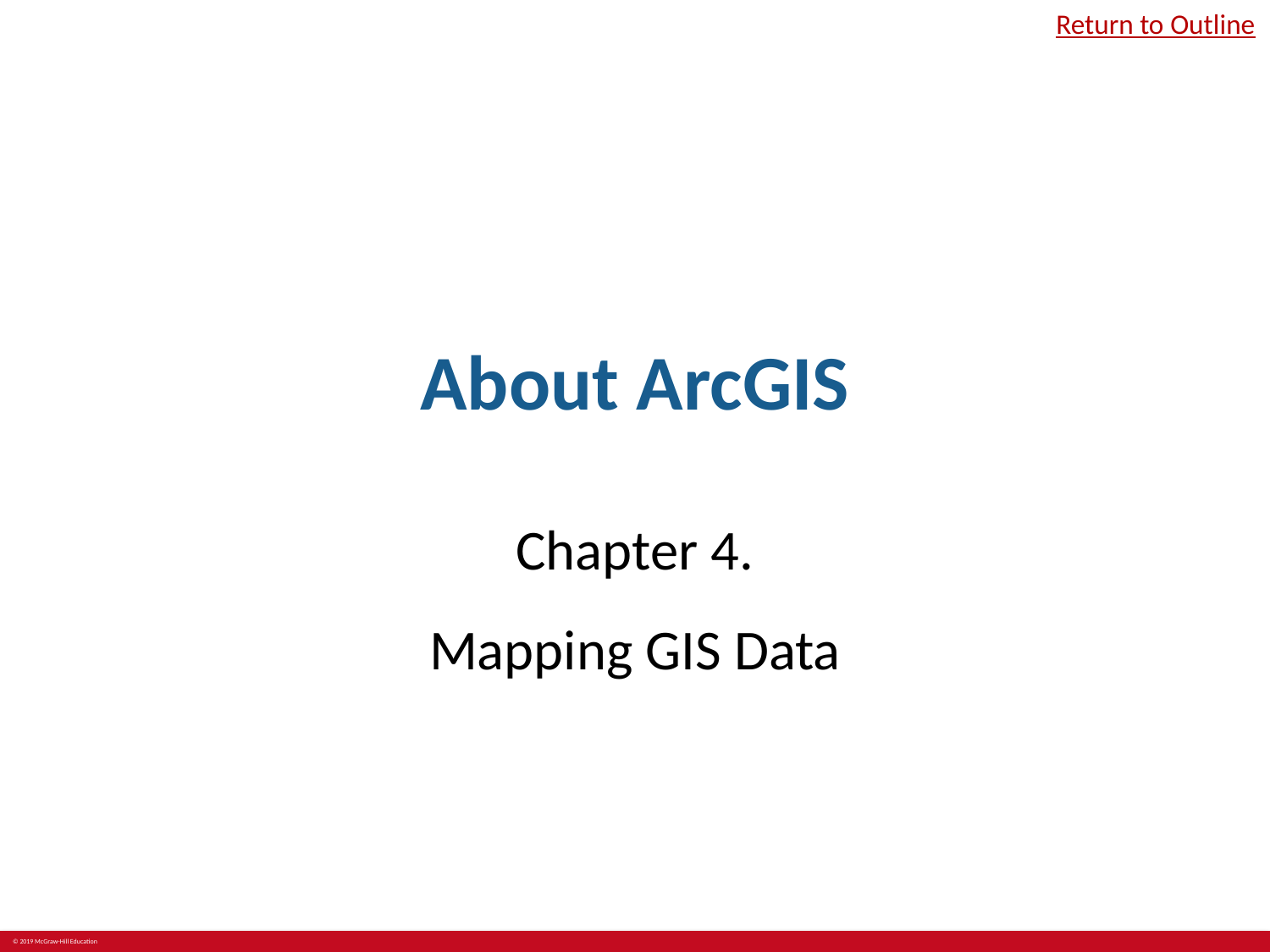

Return to Outline
# About ArcGIS
Chapter 4.
Mapping GIS Data